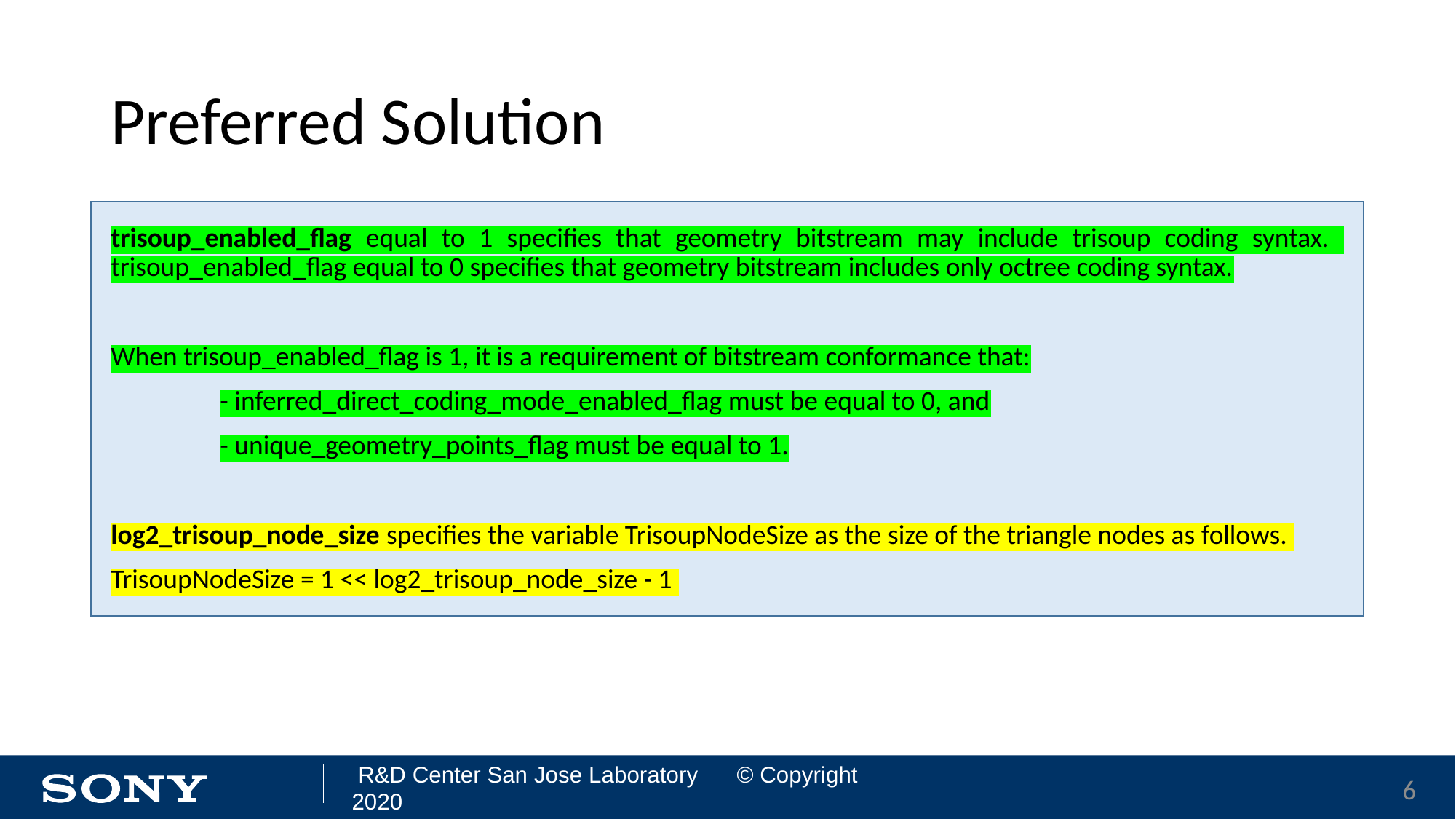

# Preferred Solution

trisoup_enabled_flag equal to 1 specifies that geometry bitstream may include trisoup coding syntax.  trisoup_enabled_flag equal to 0 specifies that geometry bitstream includes only octree coding syntax.

When trisoup_enabled_flag is 1, it is a requirement of bitstream conformance that:
	- inferred_direct_coding_mode_enabled_flag must be equal to 0, and
	- unique_geometry_points_flag must be equal to 1.

log2_trisoup_node_size specifies the variable TrisoupNodeSize as the size of the triangle nodes as follows.
TrisoupNodeSize = 1 << log2_trisoup_node_size - 1

6